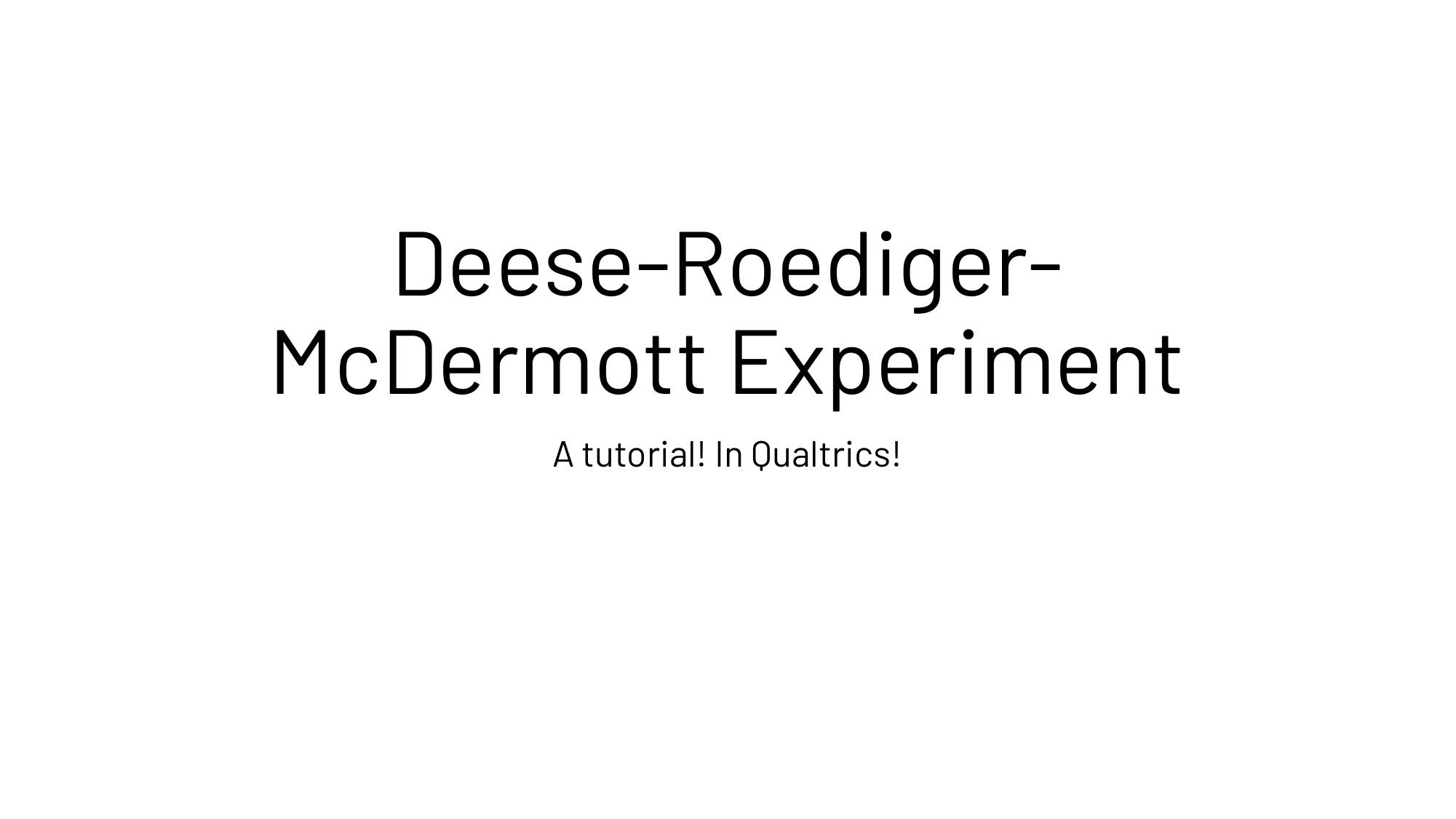

# Deese-Roediger-McDermott Experiment
A tutorial! In Qualtrics!